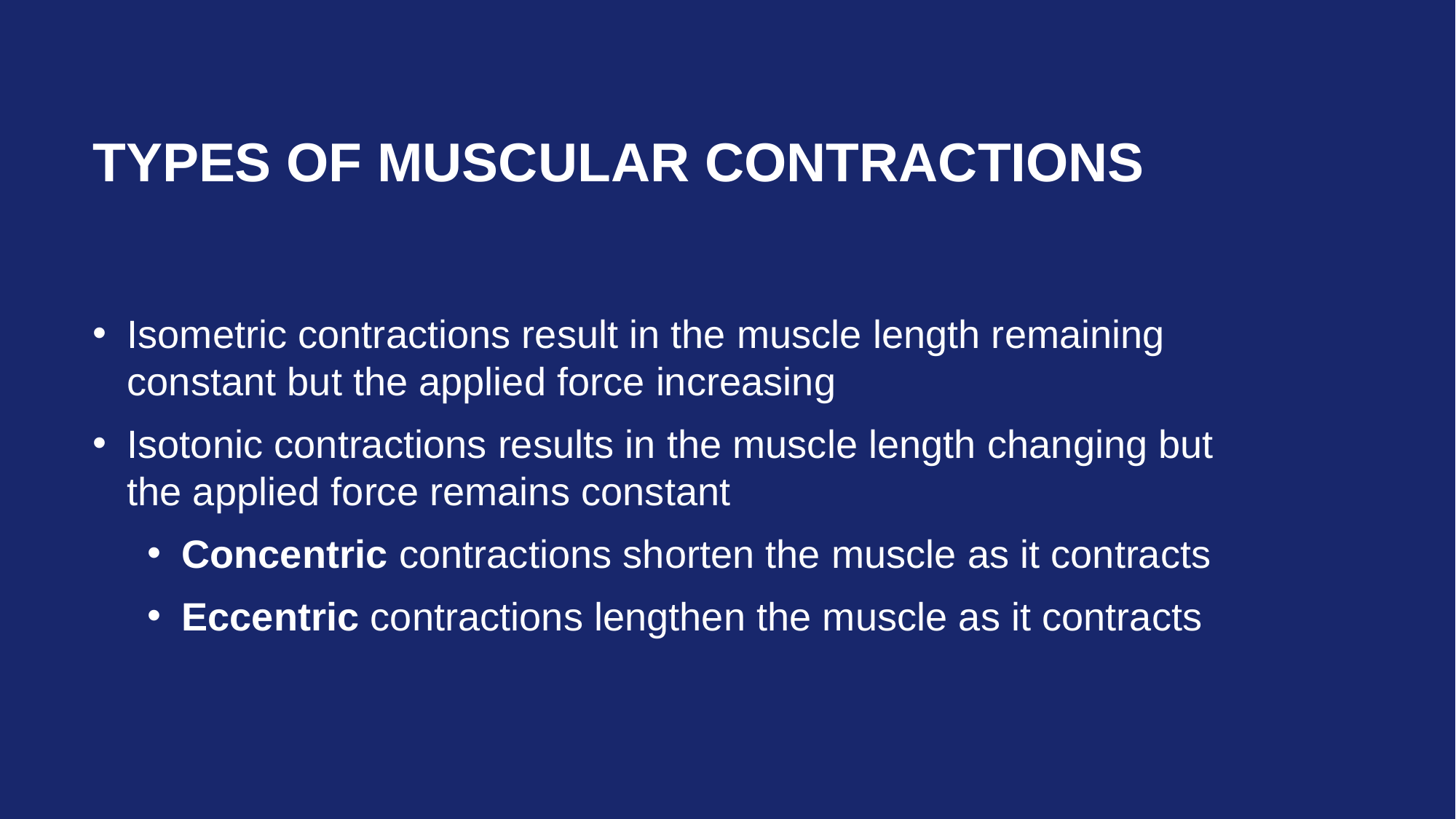

# Types of Muscular contractions
Isometric contractions result in the muscle length remaining constant but the applied force increasing
Isotonic contractions results in the muscle length changing but the applied force remains constant
Concentric contractions shorten the muscle as it contracts
Eccentric contractions lengthen the muscle as it contracts